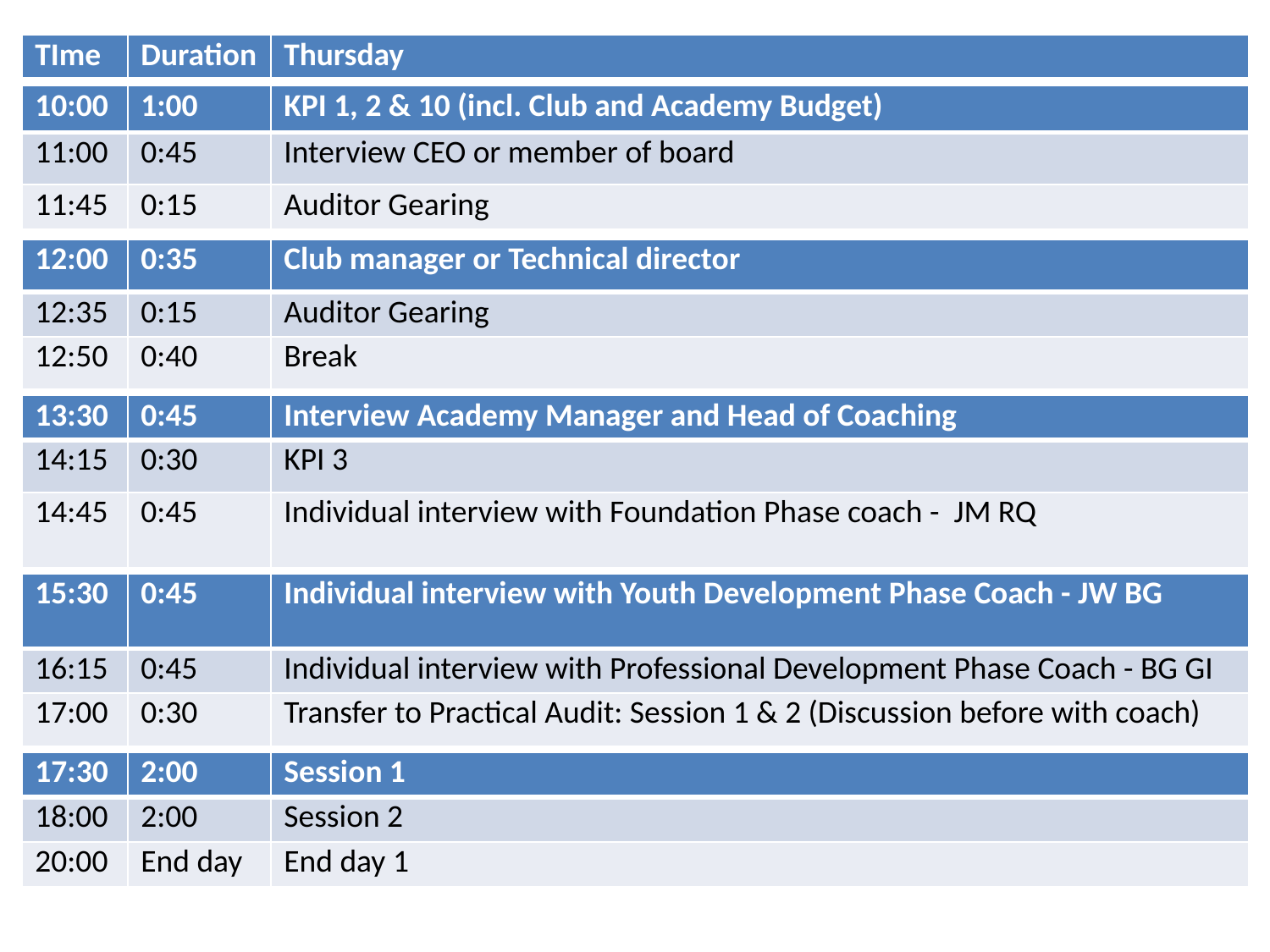

| TIme | Duration | Thursday |
| --- | --- | --- |
| 10:00 | 1:00 | KPI 1, 2 & 10 (incl. Club and Academy Budget) |
| --- | --- | --- |
| 11:00 | 0:45 | Interview CEO or member of board |
| 11:45 | 0:15 | Auditor Gearing |
| 12:00 | 0:35 | Club manager or Technical director |
| --- | --- | --- |
| 12:35 | 0:15 | Auditor Gearing |
| 12:50 | 0:40 | Break |
| 13:30 | 0:45 | Interview Academy Manager and Head of Coaching |
| --- | --- | --- |
| 14:15 | 0:30 | KPI 3 |
| 14:45 | 0:45 | Individual interview with Foundation Phase coach - JM RQ |
| 15:30 | 0:45 | Individual interview with Youth Development Phase Coach - JW BG |
| --- | --- | --- |
| 16:15 | 0:45 | Individual interview with Professional Development Phase Coach - BG GI |
| 17:00 | 0:30 | Transfer to Practical Audit: Session 1 & 2 (Discussion before with coach) |
| 17:30 | 2:00 | Session 1 |
| --- | --- | --- |
| 18:00 | 2:00 | Session 2 |
| 20:00 | End day | End day 1 |